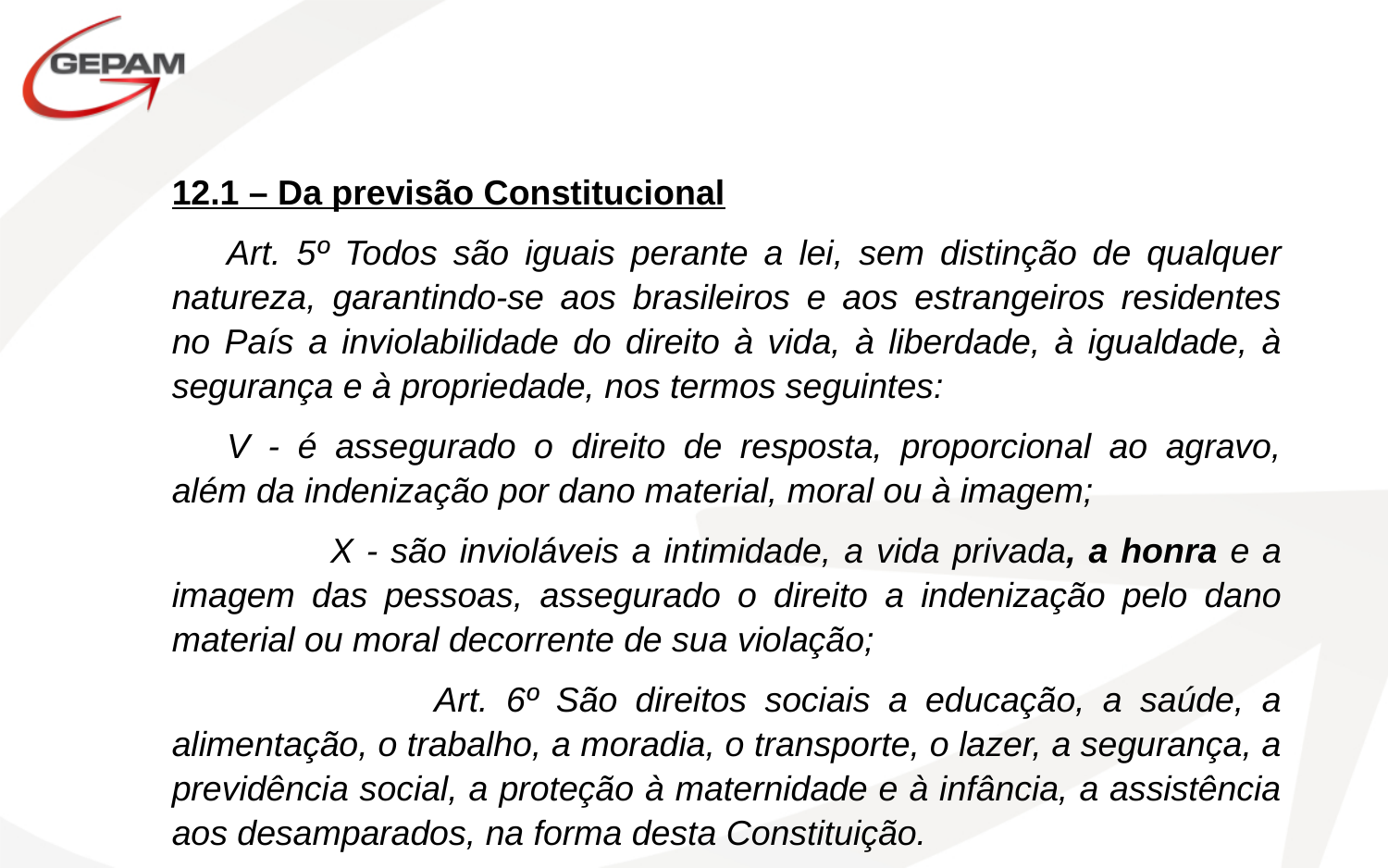

12.1 – Da previsão Constitucional
Art. 5º Todos são iguais perante a lei, sem distinção de qualquer natureza, garantindo-se aos brasileiros e aos estrangeiros residentes no País a inviolabilidade do direito à vida, à liberdade, à igualdade, à segurança e à propriedade, nos termos seguintes:
V - é assegurado o direito de resposta, proporcional ao agravo, além da indenização por dano material, moral ou à imagem;
        X - são invioláveis a intimidade, a vida privada, a honra e a imagem das pessoas, assegurado o direito a indenização pelo dano material ou moral decorrente de sua violação;
            Art. 6º São direitos sociais a educação, a saúde, a alimentação, o trabalho, a moradia, o transporte, o lazer, a segurança, a previdência social, a proteção à maternidade e à infância, a assistência aos desamparados, na forma desta Constituição.